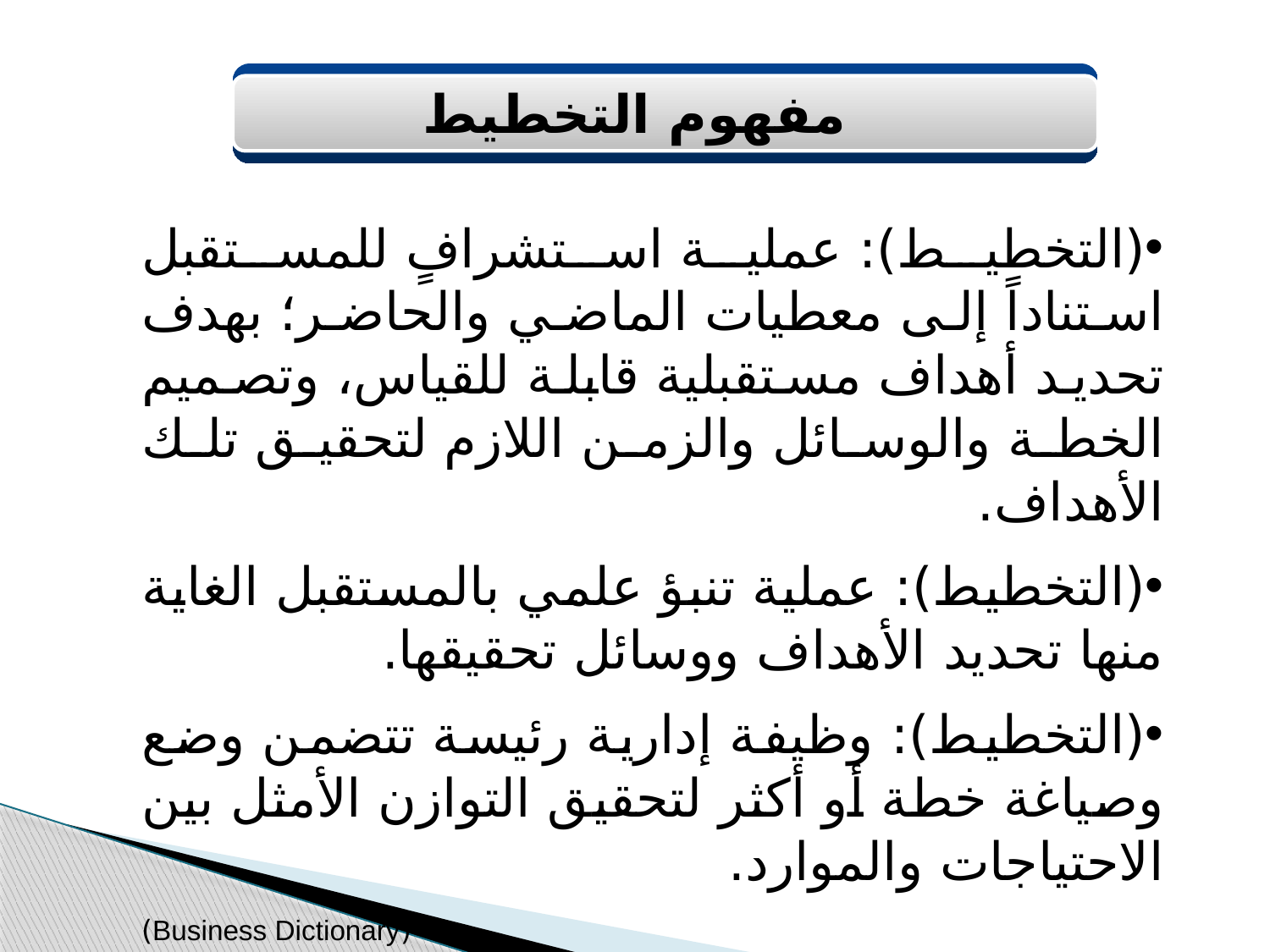

مفهوم التخطيط
(التخطيط): عملية استشرافٍ للمستقبل استناداً إلى معطيات الماضي والحاضر؛ بهدف تحديد أهداف مستقبلية قابلة للقياس، وتصميم الخطة والوسائل والزمن اللازم لتحقيق تلك الأهداف.
(التخطيط): عملية تنبؤ علمي بالمستقبل الغاية منها تحديد الأهداف ووسائل تحقيقها.
(التخطيط): وظيفة إدارية رئيسة تتضمن وضع وصياغة خطة أو أكثر لتحقيق التوازن الأمثل بين الاحتياجات والموارد.
(Business Dictionary)